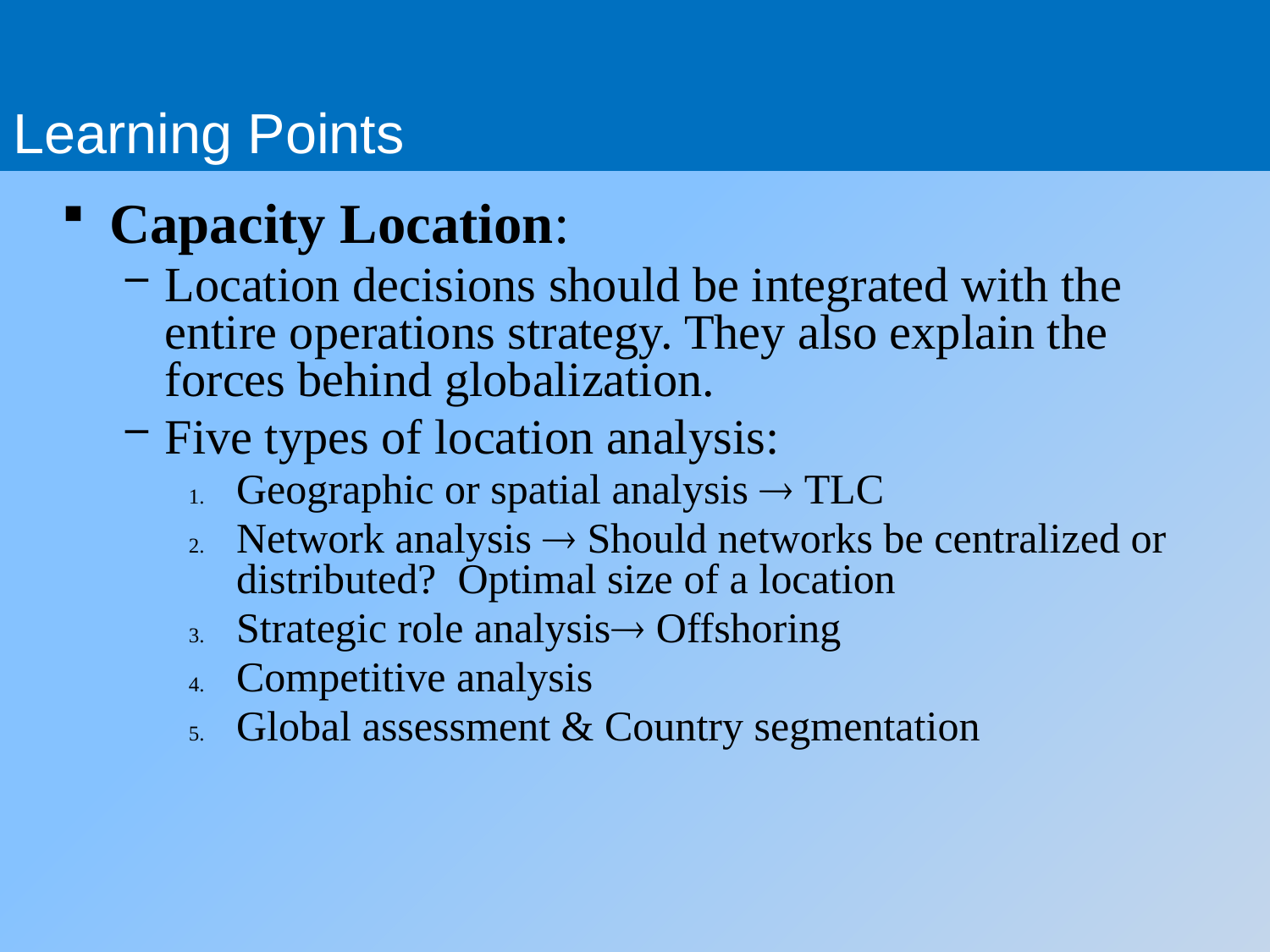

# Learning Points
Capacity Location:
Location decisions should be integrated with the entire operations strategy. They also explain the forces behind globalization.
Five types of location analysis:
Geographic or spatial analysis → TLC
Network analysis → Should networks be centralized or distributed?  Optimal size of a location
Strategic role analysis→ Offshoring
Competitive analysis
Global assessment & Country segmentation